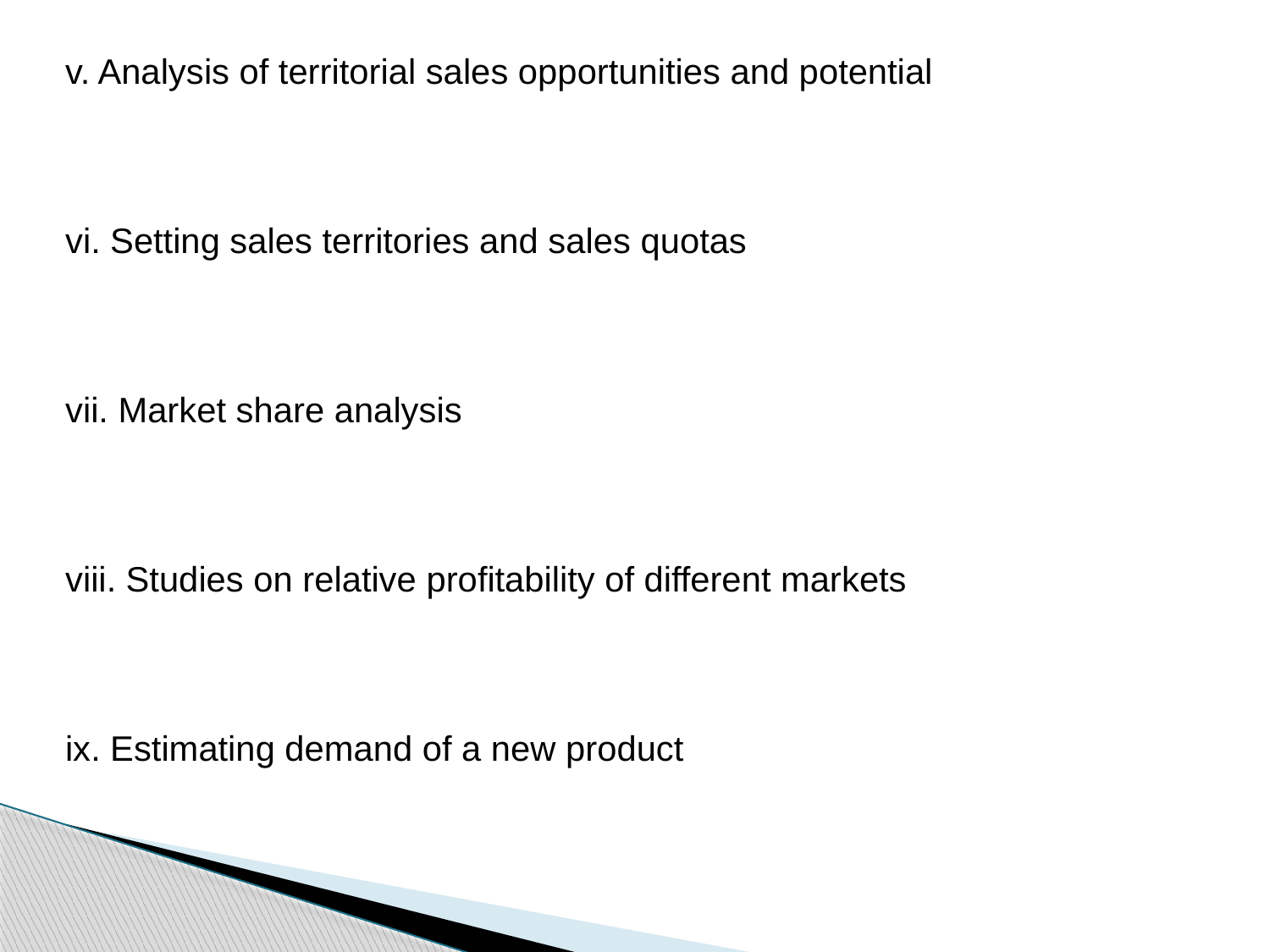

v. Analysis of territorial sales opportunities and potential

vi. Setting sales territories and sales quotas

vii. Market share analysis

viii. Studies on relative profitability of different markets

ix. Estimating demand of a new product